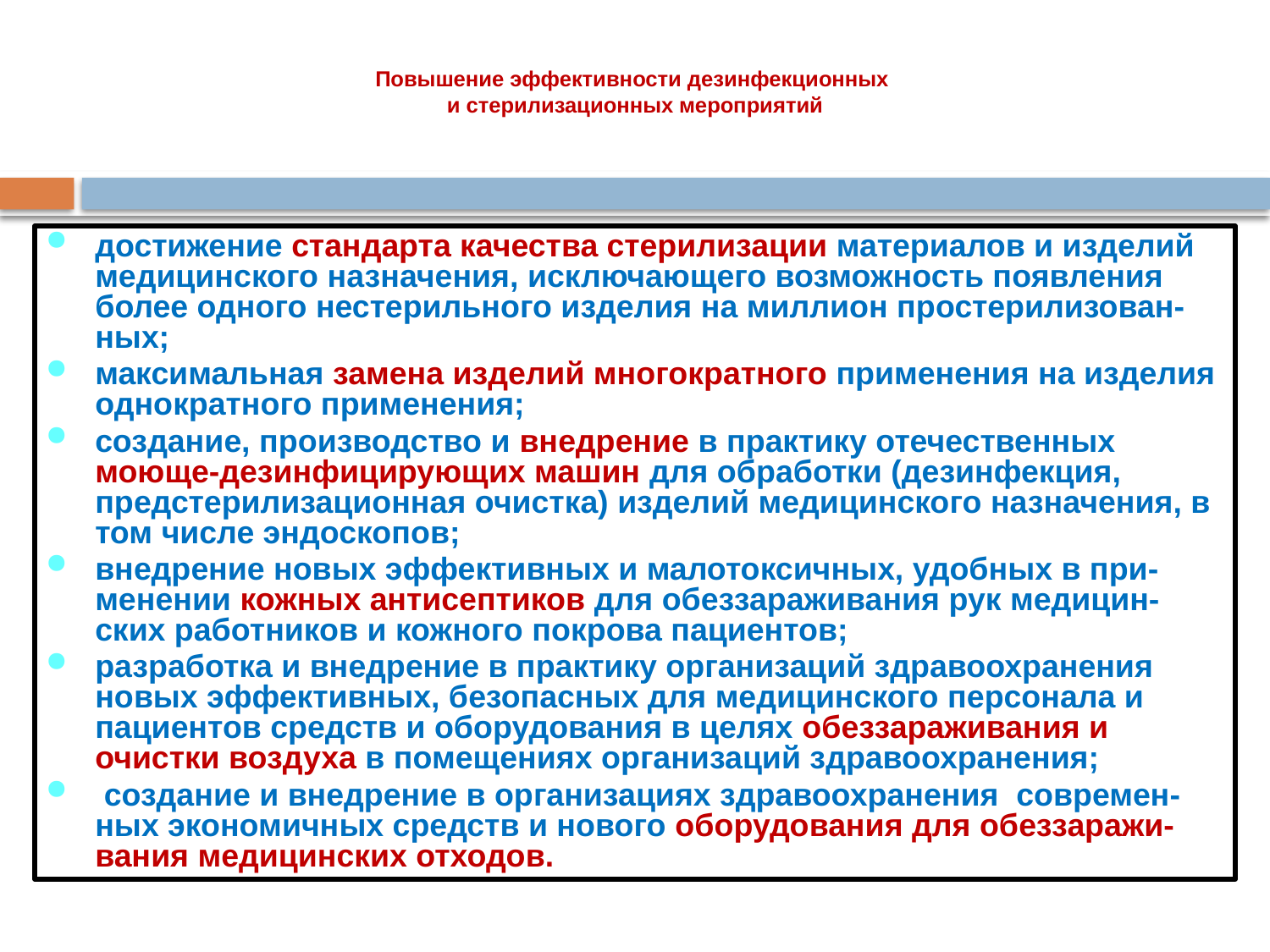

# Повышение эффективности дезинфекционных и стерилизационных мероприятий
достижение стандарта качества стерилизации материалов и изделий медицинского назначения, исключающего возможность появления более одного нестерильного изделия на миллион простерилизован-ных;
максимальная замена изделий многократного применения на изделия однократного применения;
создание, производство и внедрение в практику отечественных моюще-дезинфицирующих машин для обработки (дезинфекция, предстерилизационная очистка) изделий медицинского назначения, в том числе эндоскопов;
внедрение новых эффективных и малотоксичных, удобных в при-менении кожных антисептиков для обеззараживания рук медицин-ских работников и кожного покрова пациентов;
разработка и внедрение в практику организаций здравоохранения новых эффективных, безопасных для медицинского персонала и пациентов средств и оборудования в целях обеззараживания и очистки воздуха в помещениях организаций здравоохранения;
 создание и внедрение в организациях здравоохранения  современ-ных экономичных средств и нового оборудования для обеззаражи-вания медицинских отходов.